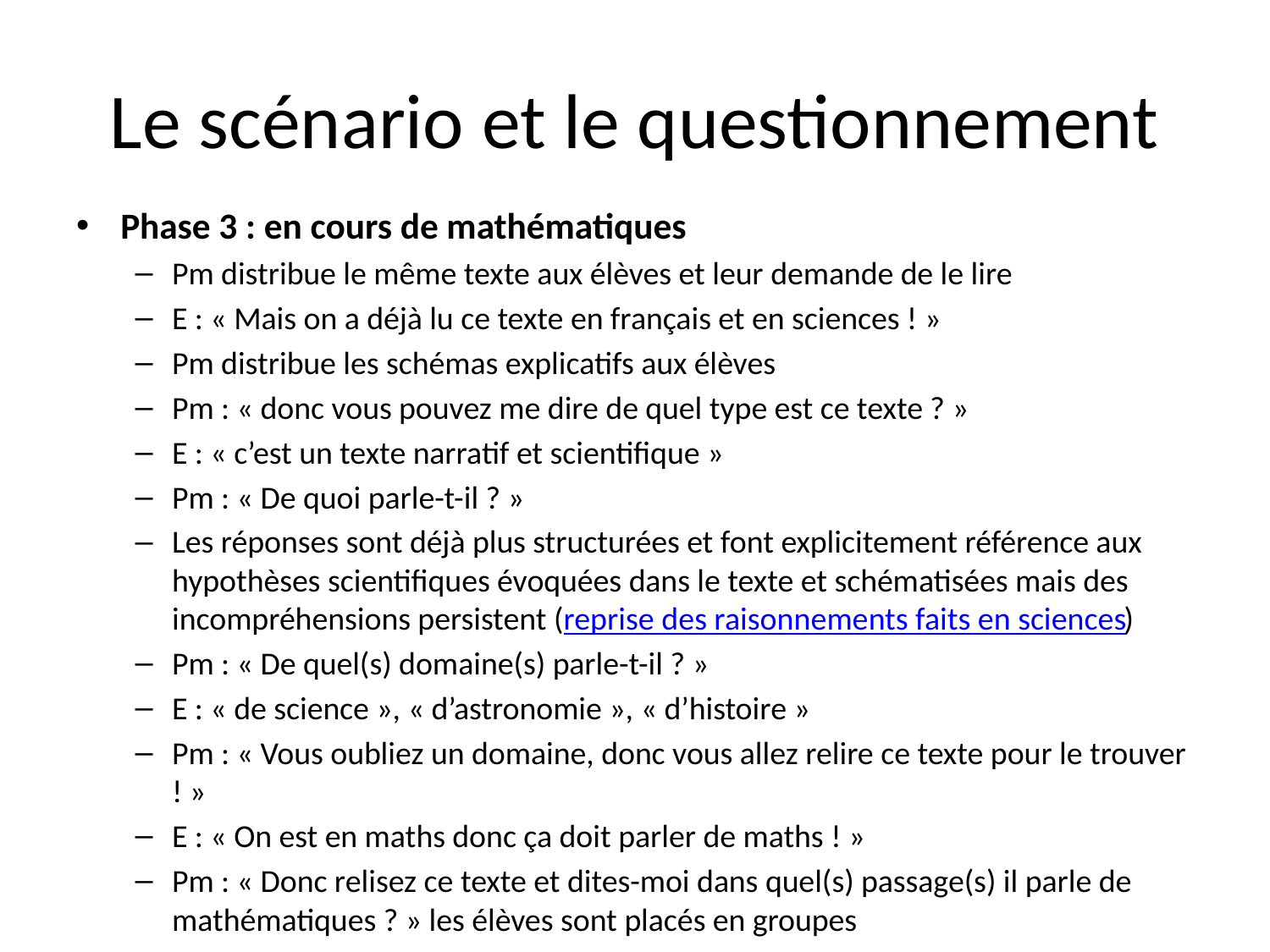

# Le scénario et le questionnement
Phase 3 : en cours de mathématiques
Pm distribue le même texte aux élèves et leur demande de le lire
E : « Mais on a déjà lu ce texte en français et en sciences ! »
Pm distribue les schémas explicatifs aux élèves
Pm : « donc vous pouvez me dire de quel type est ce texte ? »
E : « c’est un texte narratif et scientifique »
Pm : « De quoi parle-t-il ? »
Les réponses sont déjà plus structurées et font explicitement référence aux hypothèses scientifiques évoquées dans le texte et schématisées mais des incompréhensions persistent (reprise des raisonnements faits en sciences)
Pm : « De quel(s) domaine(s) parle-t-il ? »
E : « de science », « d’astronomie », « d’histoire »
Pm : « Vous oubliez un domaine, donc vous allez relire ce texte pour le trouver ! »
E : « On est en maths donc ça doit parler de maths ! »
Pm : « Donc relisez ce texte et dites-moi dans quel(s) passage(s) il parle de mathématiques ? » les élèves sont placés en groupes